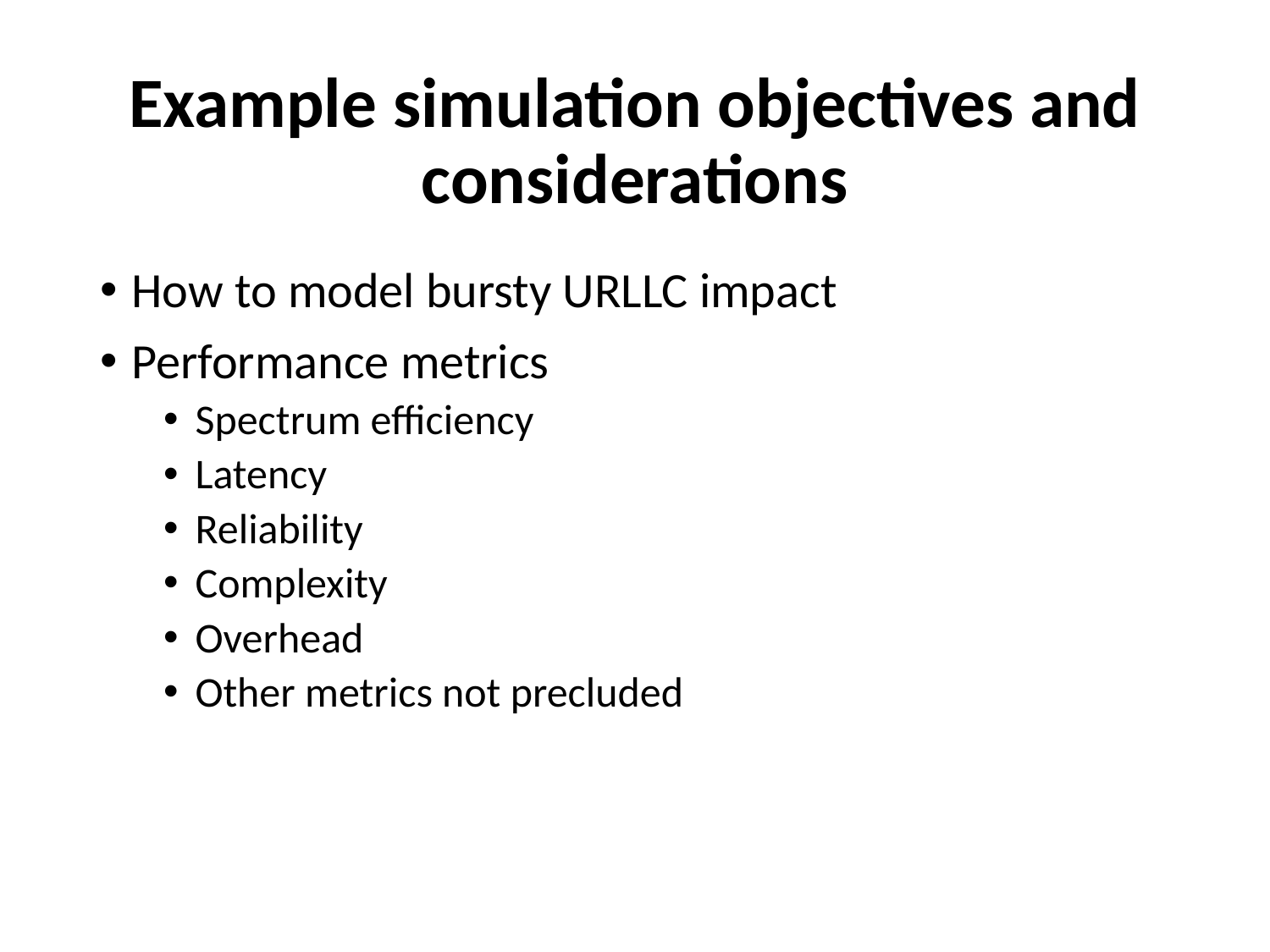

# Example simulation objectives and considerations
How to model bursty URLLC impact
Performance metrics
Spectrum efficiency
Latency
Reliability
Complexity
Overhead
Other metrics not precluded